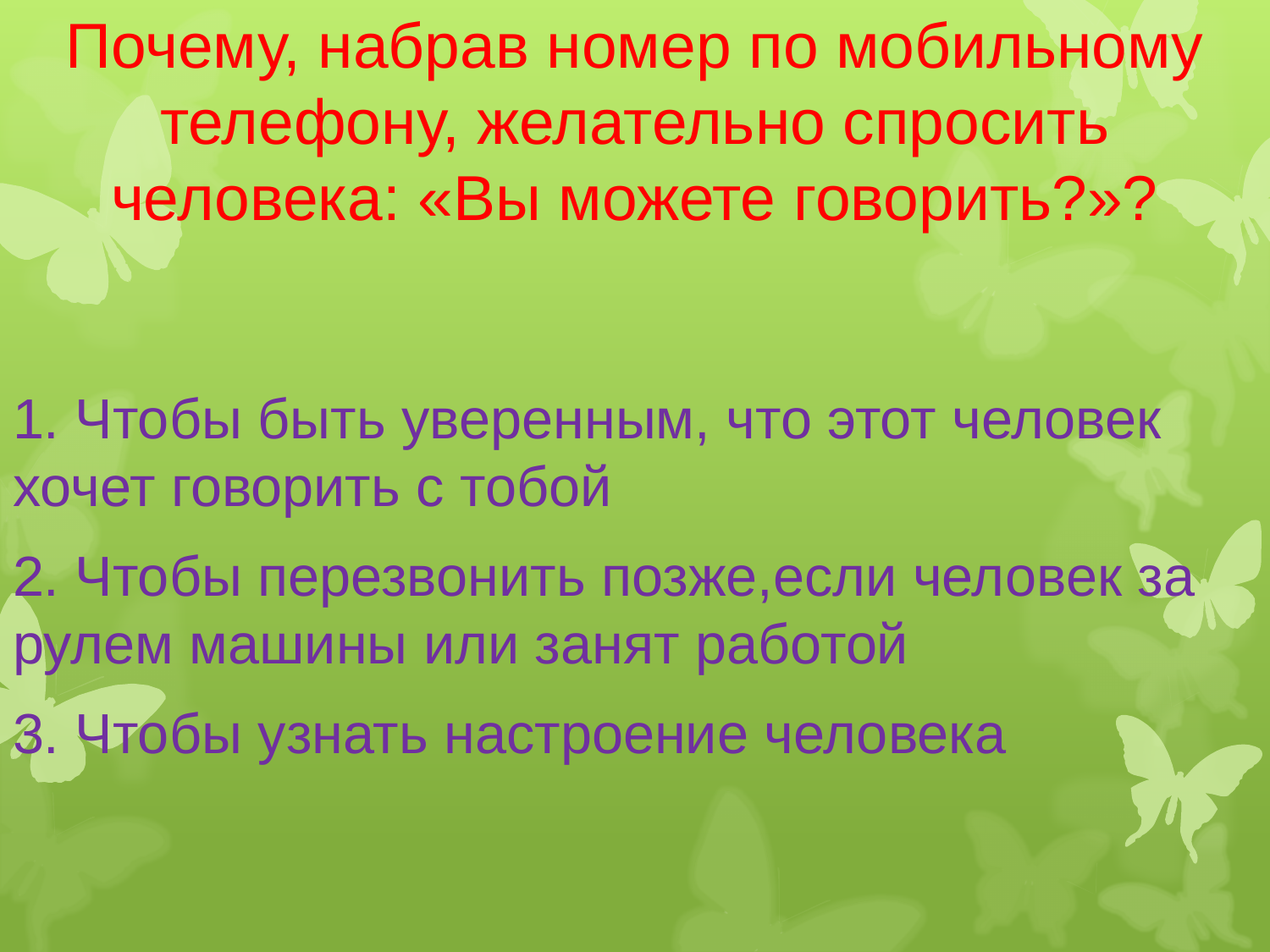

# Почему, набрав номер по мобильному телефону, желательно спросить человека: «Вы можете говорить?»?
1. Чтобы быть уверенным, что этот человек хочет говорить с тобой
2. Чтобы перезвонить позже,если человек за рулем машины или занят работой
3. Чтобы узнать настроение человека